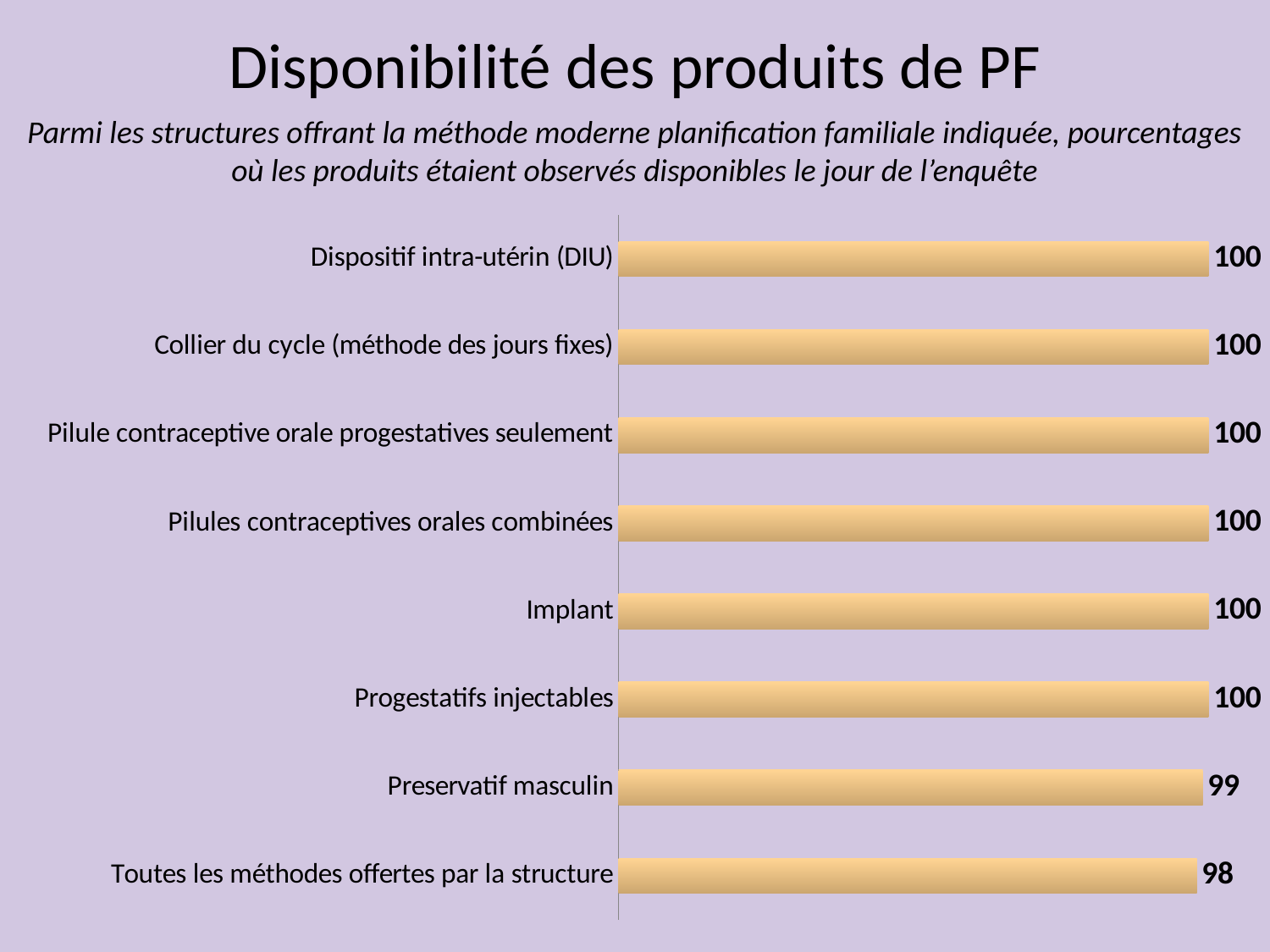

Disponibilité des produits de PF
Parmi les structures offrant la méthode moderne planification familiale indiquée, pourcentages où les produits étaient observés disponibles le jour de l’enquête

### Chart

| Category | Series 1 |
|---|---|
| Toutes les méthodes offertes par la structure | 98.0 |
| Preservatif masculin | 99.0 |
| Progestatifs injectables | 100.0 |
| Implant | 100.0 |
| Pilules contraceptives orales combinées | 100.0 |
| Pilule contraceptive orale progestatives seulement | 100.0 |
| Collier du cycle (méthode des jours fixes) | 100.0 |
| Dispositif intra-utérin (DIU) | 100.0 |